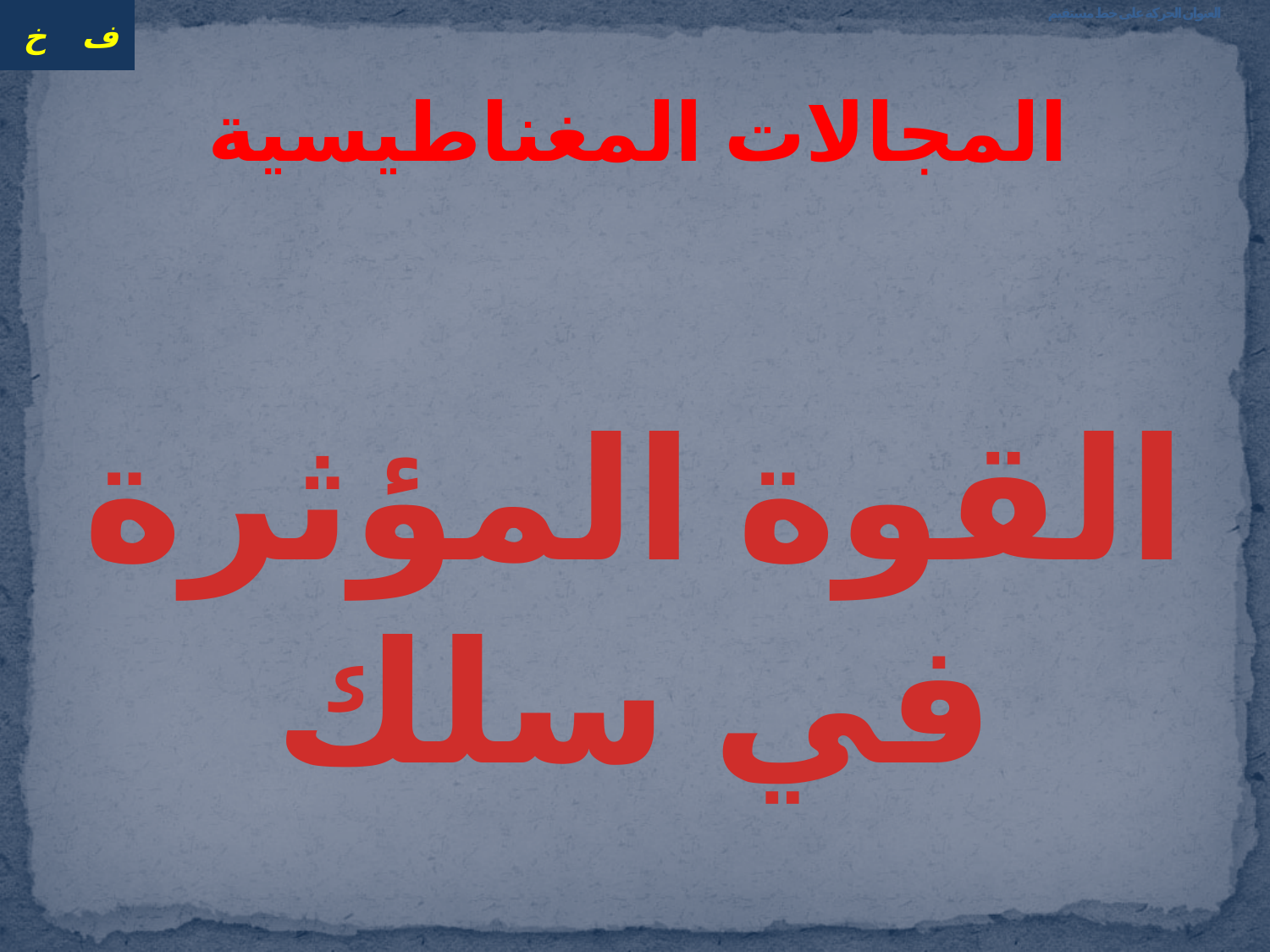

# العنوان الحركة على خط مستقيم
المجالات المغناطيسية
القوة المؤثرة في سلك